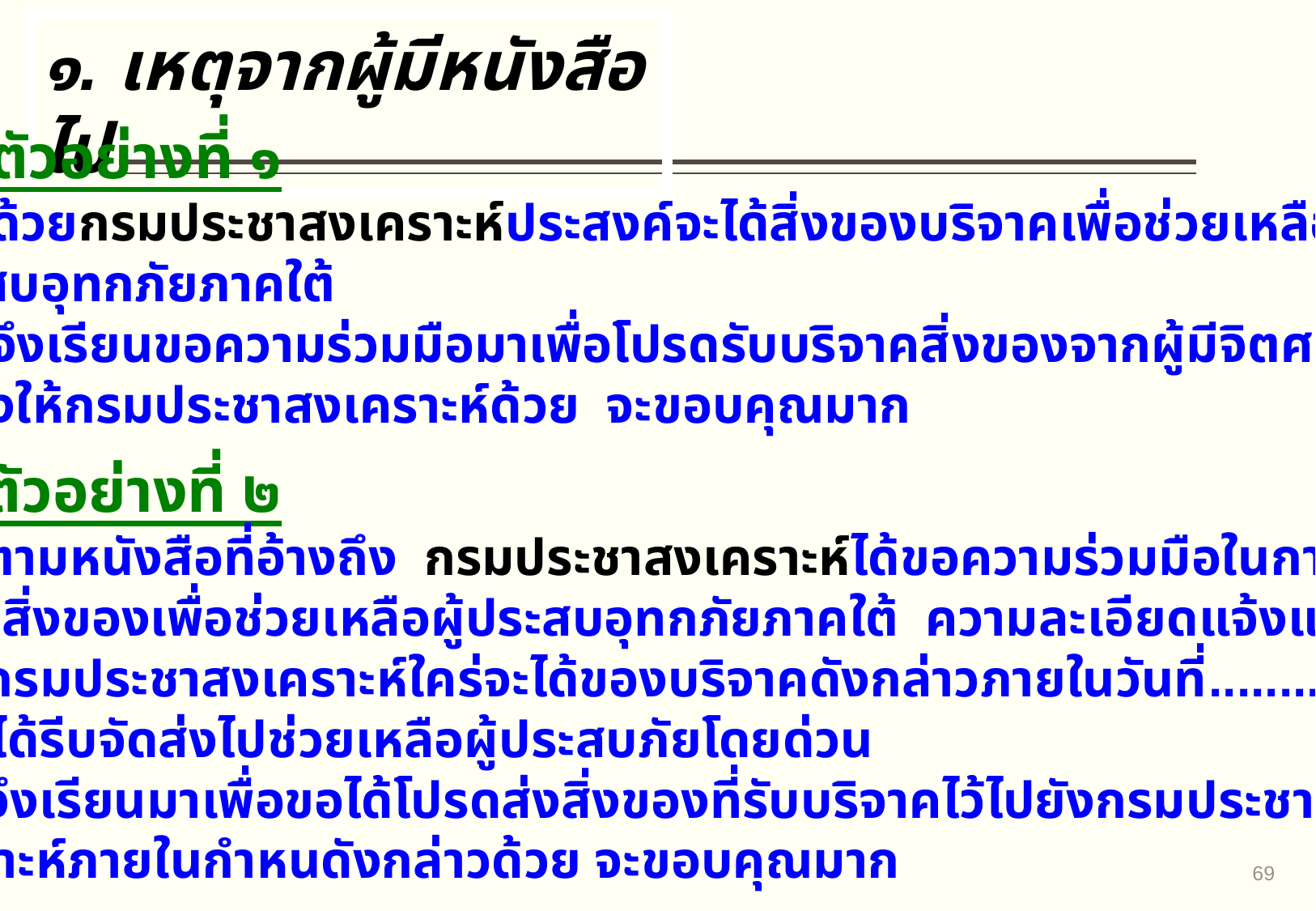

๑. เหตุจากผู้มีหนังสือไป
	ตัวอย่างที่ ๑
	ด้วยกรมประชาสงเคราะห์ประสงค์จะได้สิ่งของบริจาคเพื่อช่วยเหลือ
ผู้ประสบอุทกภัยภาคใต้
	จึงเรียนขอความร่วมมือมาเพื่อโปรดรับบริจาคสิ่งของจากผู้มีจิตศรัทธา
แล้วส่งให้กรมประชาสงเคราะห์ด้วย  จะขอบคุณมาก
	ตัวอย่างที่ ๒
	ตามหนังสือที่อ้างถึง  กรมประชาสงเคราะห์ได้ขอความร่วมมือในการรับ
บริจาคสิ่งของเพื่อช่วยเหลือผู้ประสบอุทกภัยภาคใต้  ความละเอียดแจ้งแล้ว นั้น
	กรมประชาสงเคราะห์ใคร่จะได้ของบริจาคดังกล่าวภายในวันที่...............
เพื่อจะได้รีบจัดส่งไปช่วยเหลือผู้ประสบภัยโดยด่วน
	จึงเรียนมาเพื่อขอได้โปรดส่งสิ่งของที่รับบริจาคไว้ไปยังกรมประชา-
สงเคราะห์ภายในกำหนดังกล่าวด้วย จะขอบคุณมาก
69